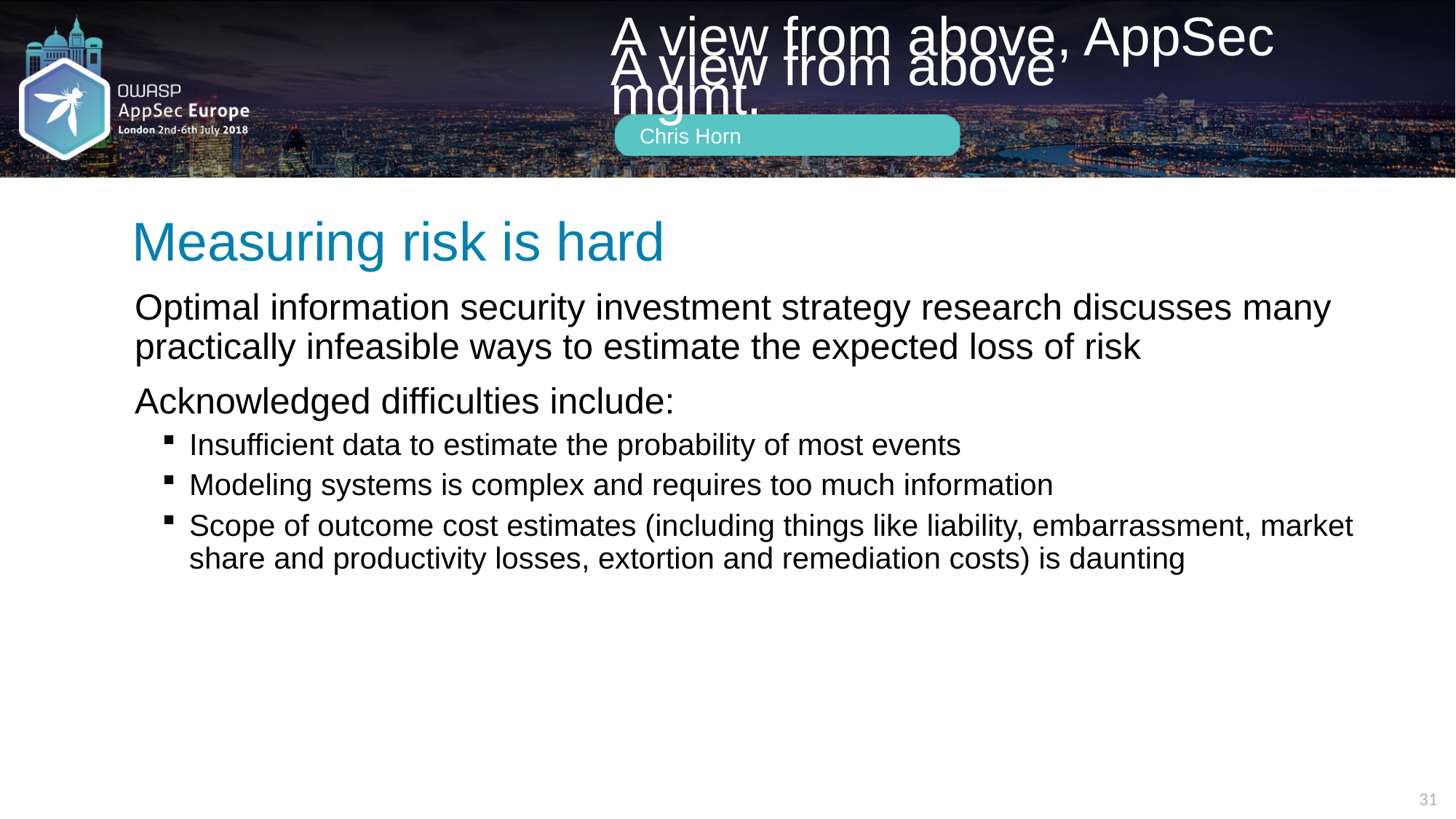

# Measuring risk is hard
Optimal information security investment strategy research discusses many practically infeasible ways to estimate the expected loss of risk
Acknowledged difficulties include:
Insufficient data to estimate the probability of most events
Modeling systems is complex and requires too much information
Scope of outcome cost estimates (including things like liability, embarrassment, market share and productivity losses, extortion and remediation costs) is daunting
31